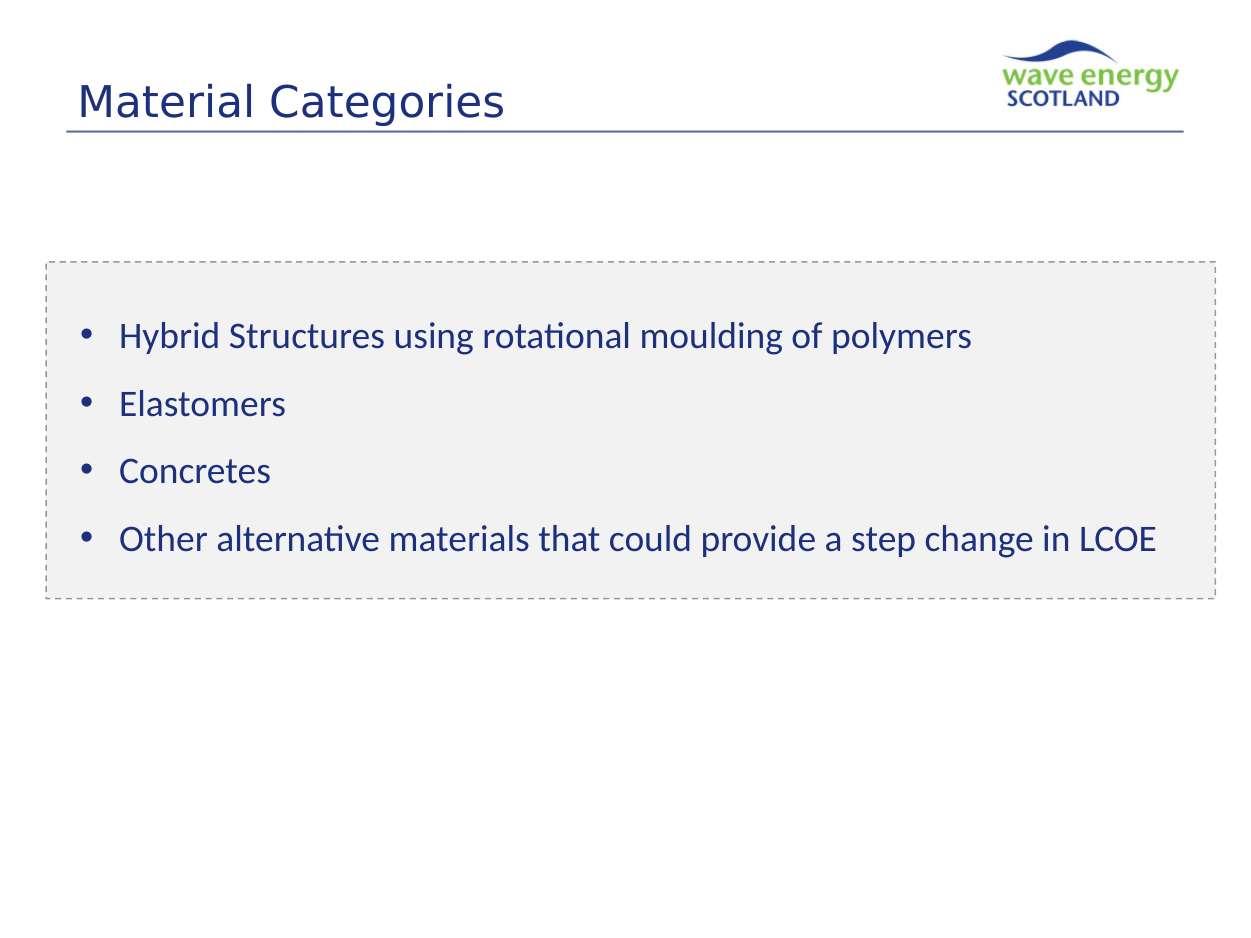

# Material Categories

Hybrid Structures using rotational moulding of polymers
Elastomers
Concretes
Other alternative materials that could provide a step change in LCOE